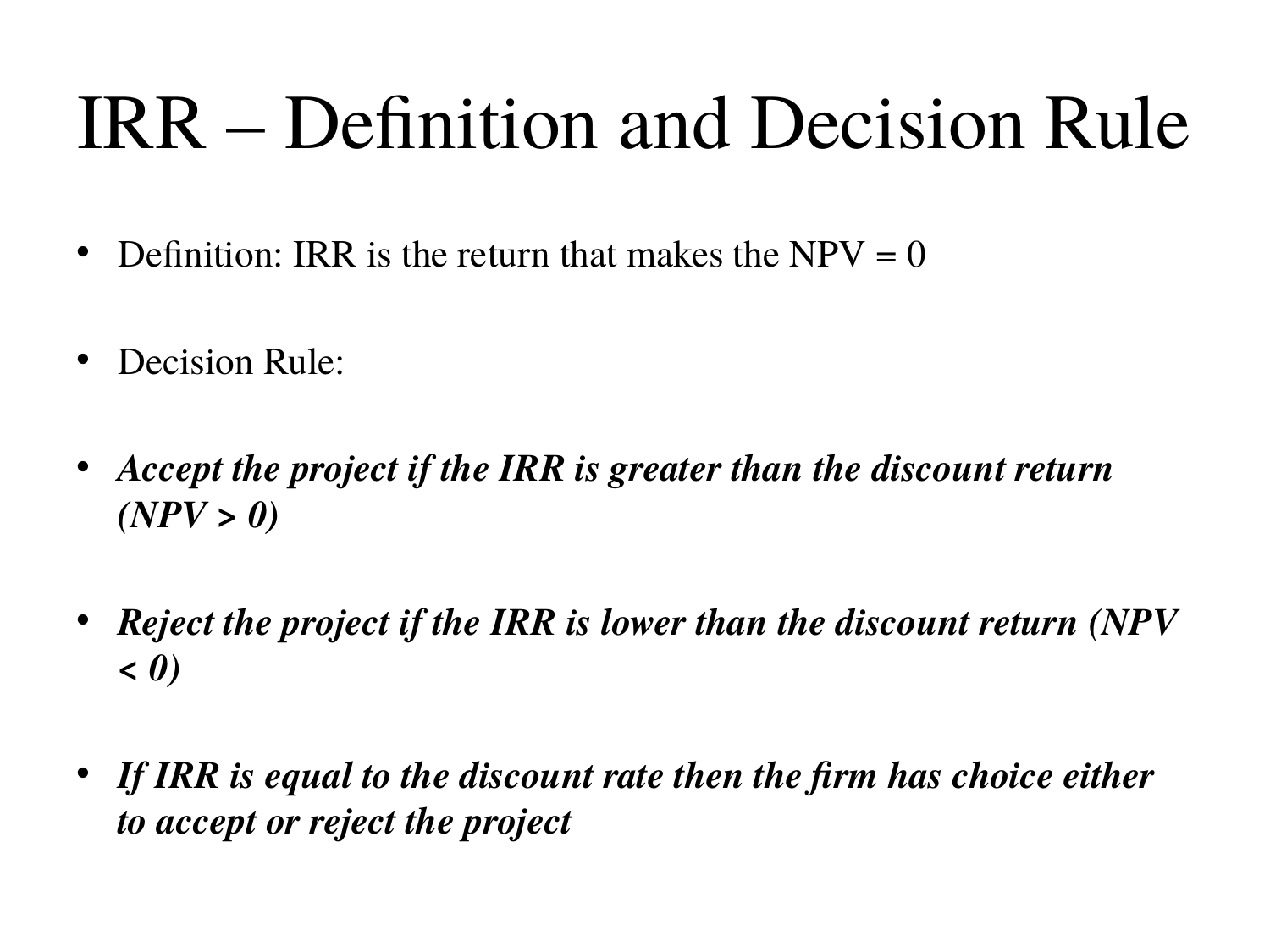

# IRR – Definition and Decision Rule
Definition: IRR is the return that makes the NPV = 0

Decision Rule:

Accept the project if the IRR is greater than the discount return (NPV > 0)

Reject the project if the IRR is lower than the discount return (NPV < 0)

If IRR is equal to the discount rate then the firm has choice either to accept or reject the project